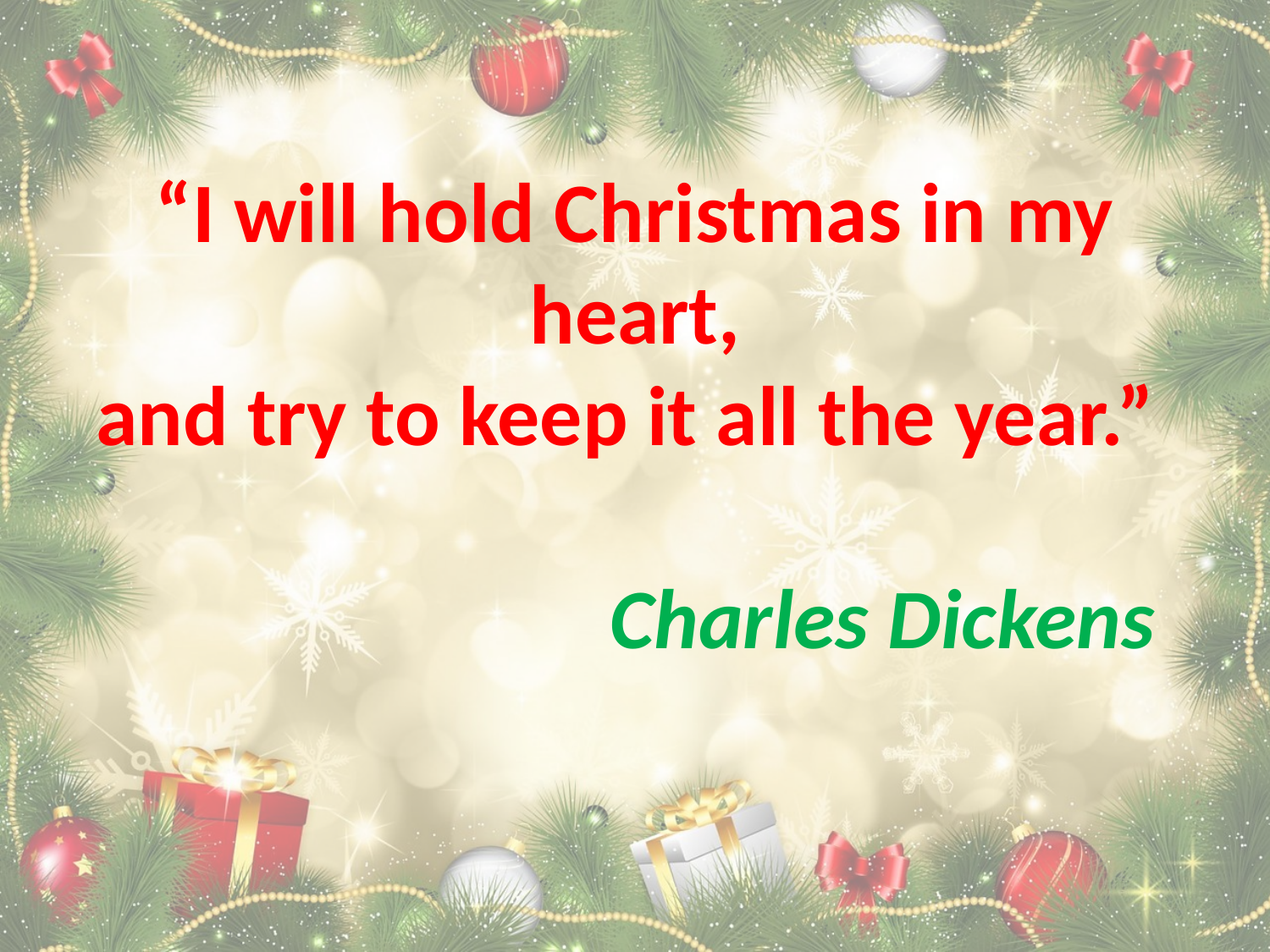

# “I will hold Christmas in my heart, and try to keep it all the year.” Charles Dickens